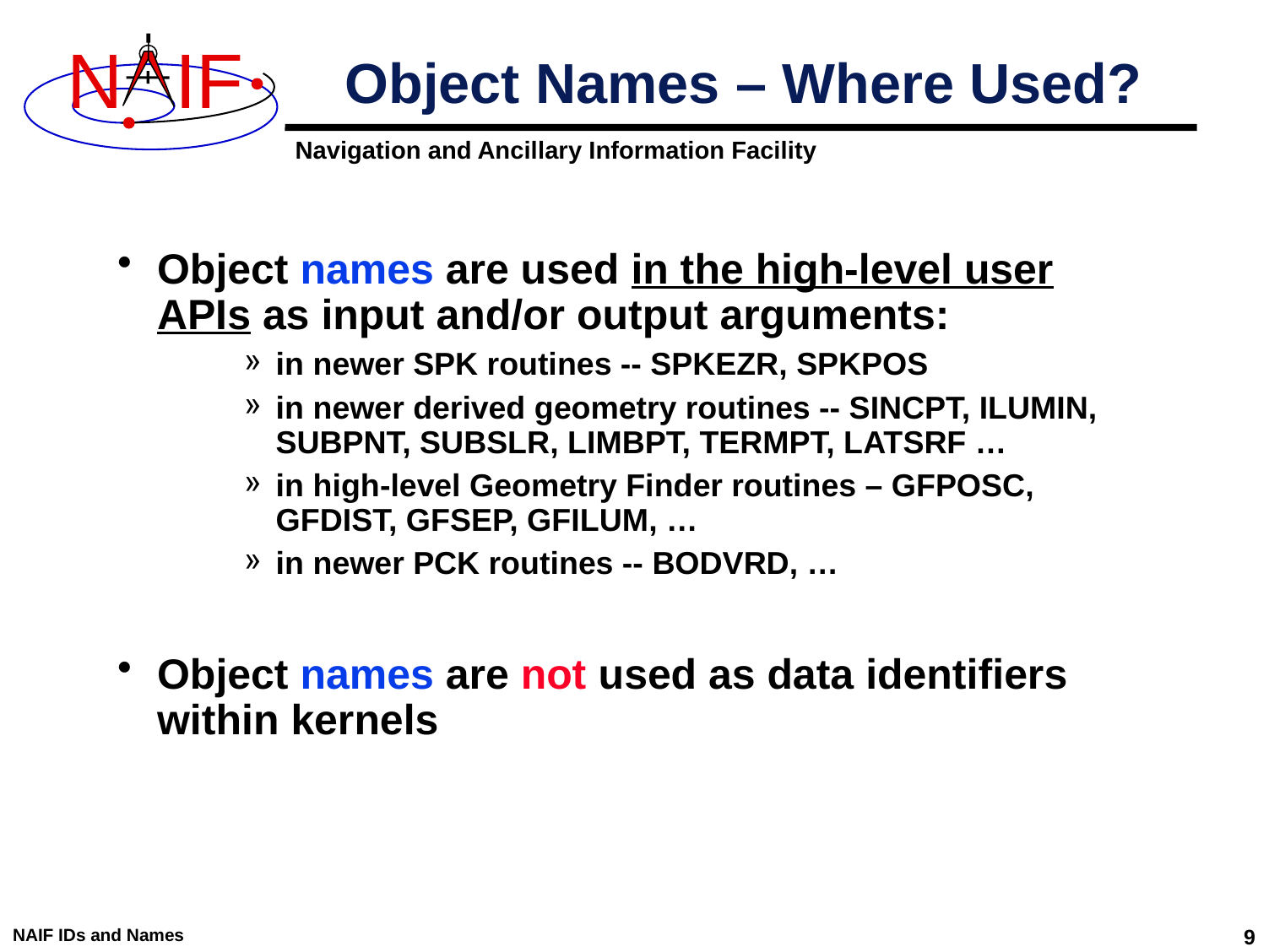

# Object Names – Where Used?
Object names are used in the high-level user APIs as input and/or output arguments:
in newer SPK routines -- SPKEZR, SPKPOS
in newer derived geometry routines -- SINCPT, ILUMIN, SUBPNT, SUBSLR, LIMBPT, TERMPT, LATSRF …
in high-level Geometry Finder routines – GFPOSC, GFDIST, GFSEP, GFILUM, …
in newer PCK routines -- BODVRD, …

Object names are not used as data identifiers within kernels
NAIF IDs and Names
9